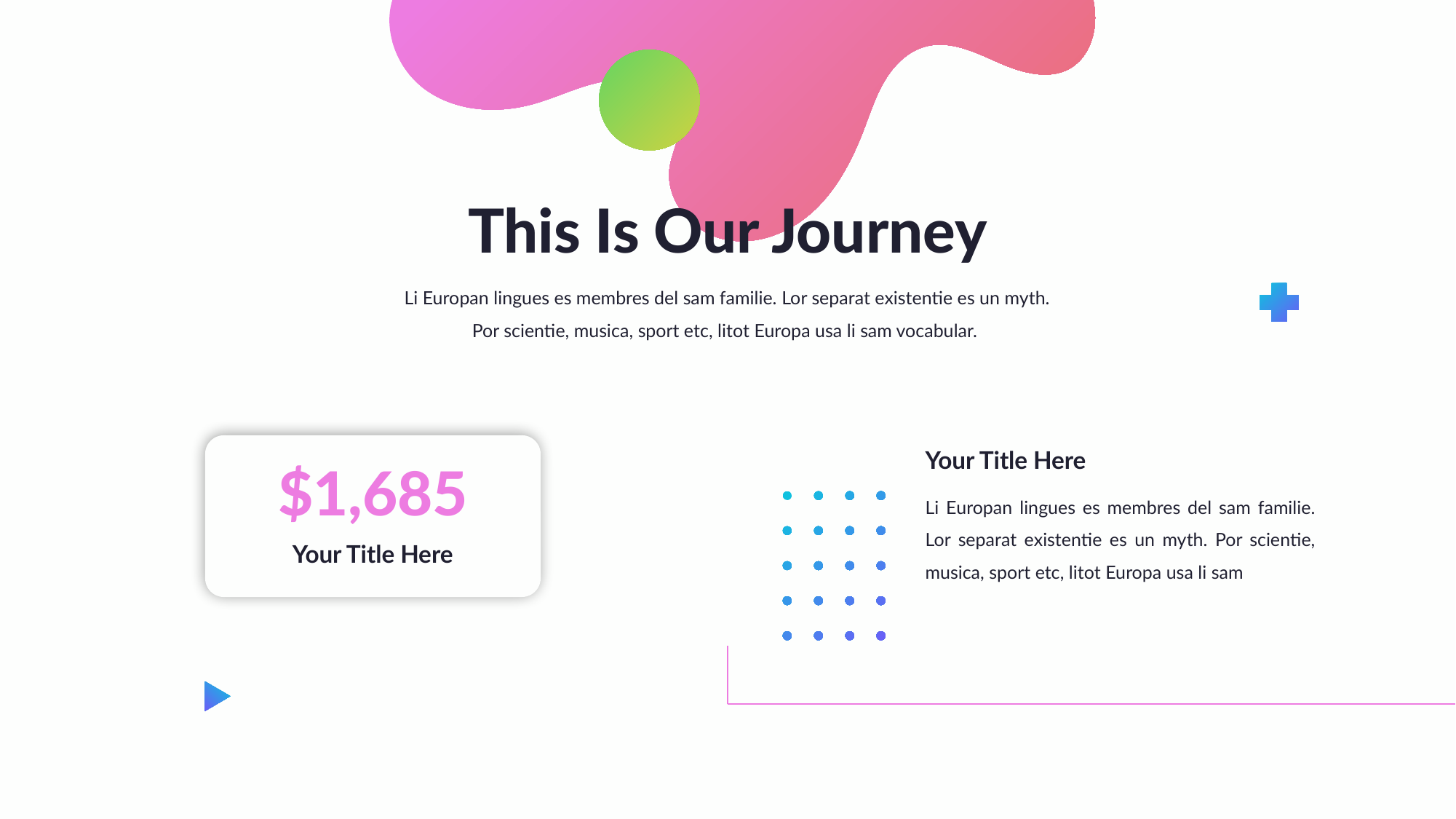

This Is Our Journey
Li Europan lingues es membres del sam familie. Lor separat existentie es un myth. Por scientie, musica, sport etc, litot Europa usa li sam vocabular.

Your Title Here
$1,685
Li Europan lingues es membres del sam familie. Lor separat existentie es un myth. Por scientie, musica, sport etc, litot Europa usa li sam

Your Title Here